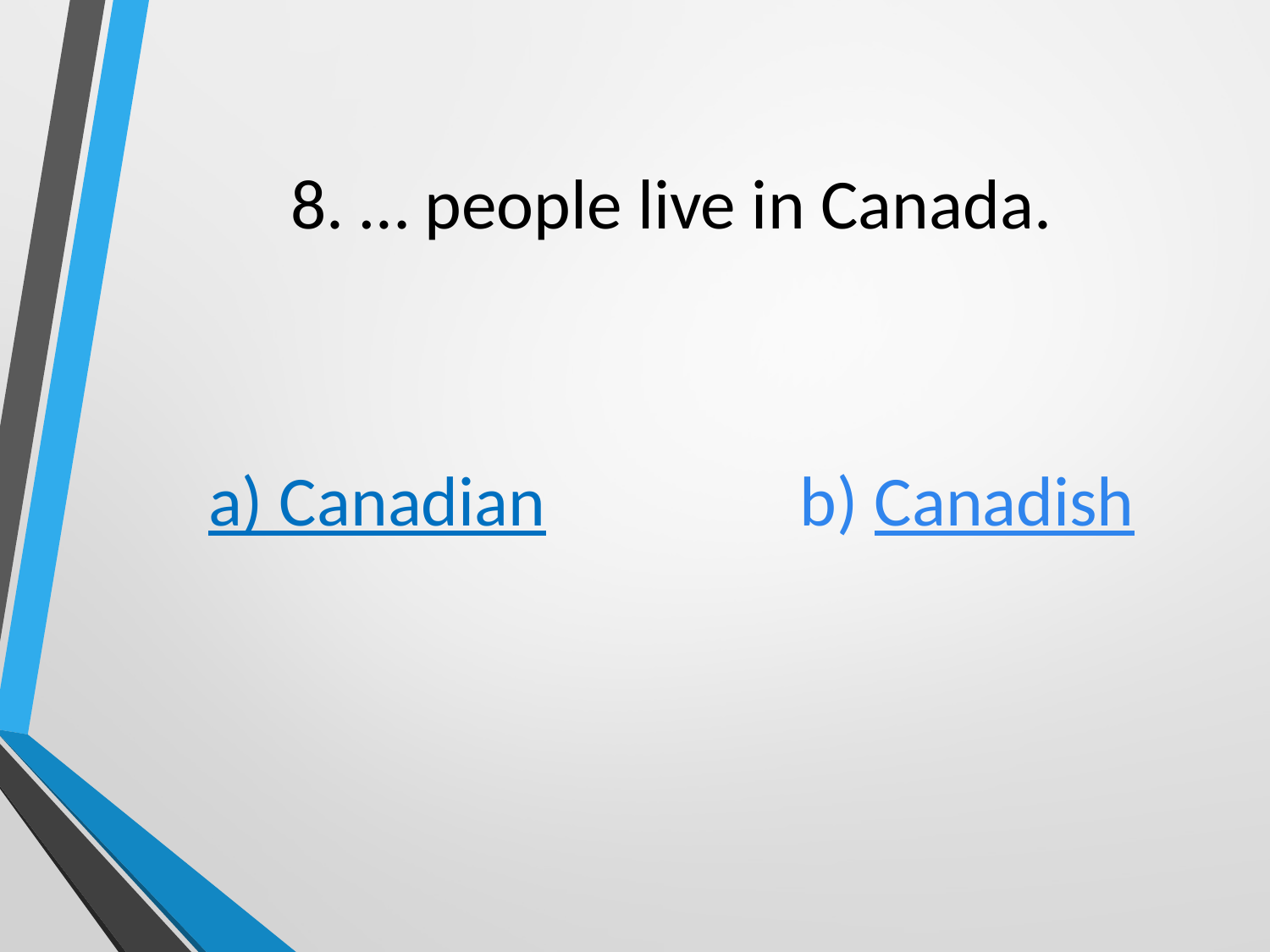

# 8. … people live in Canada.
a) Canadian                b) Canadish